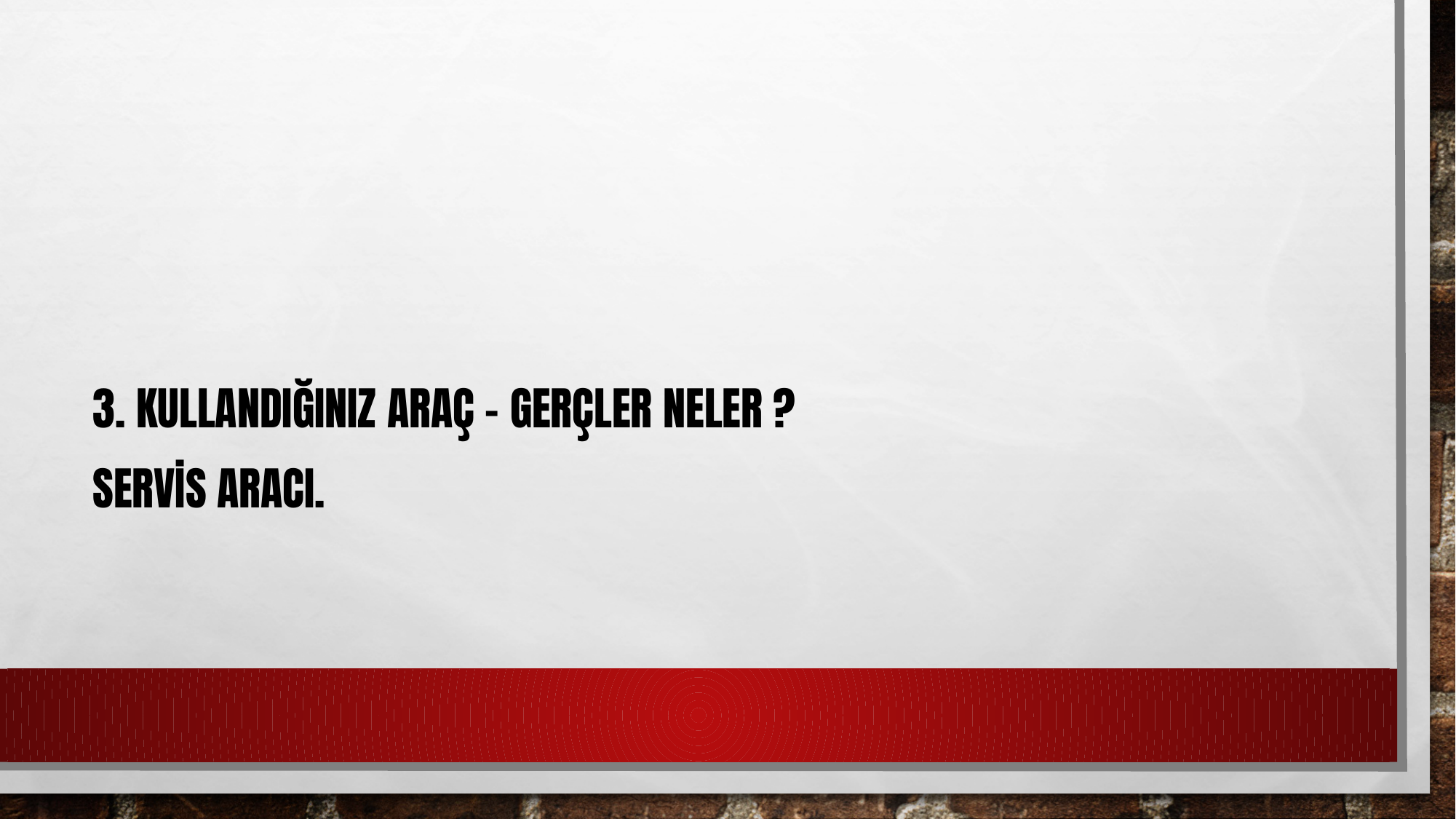

3. KULLANDIĞINIZ ARAÇ – GERÇLER NELER ?
SERVİS ARACI.